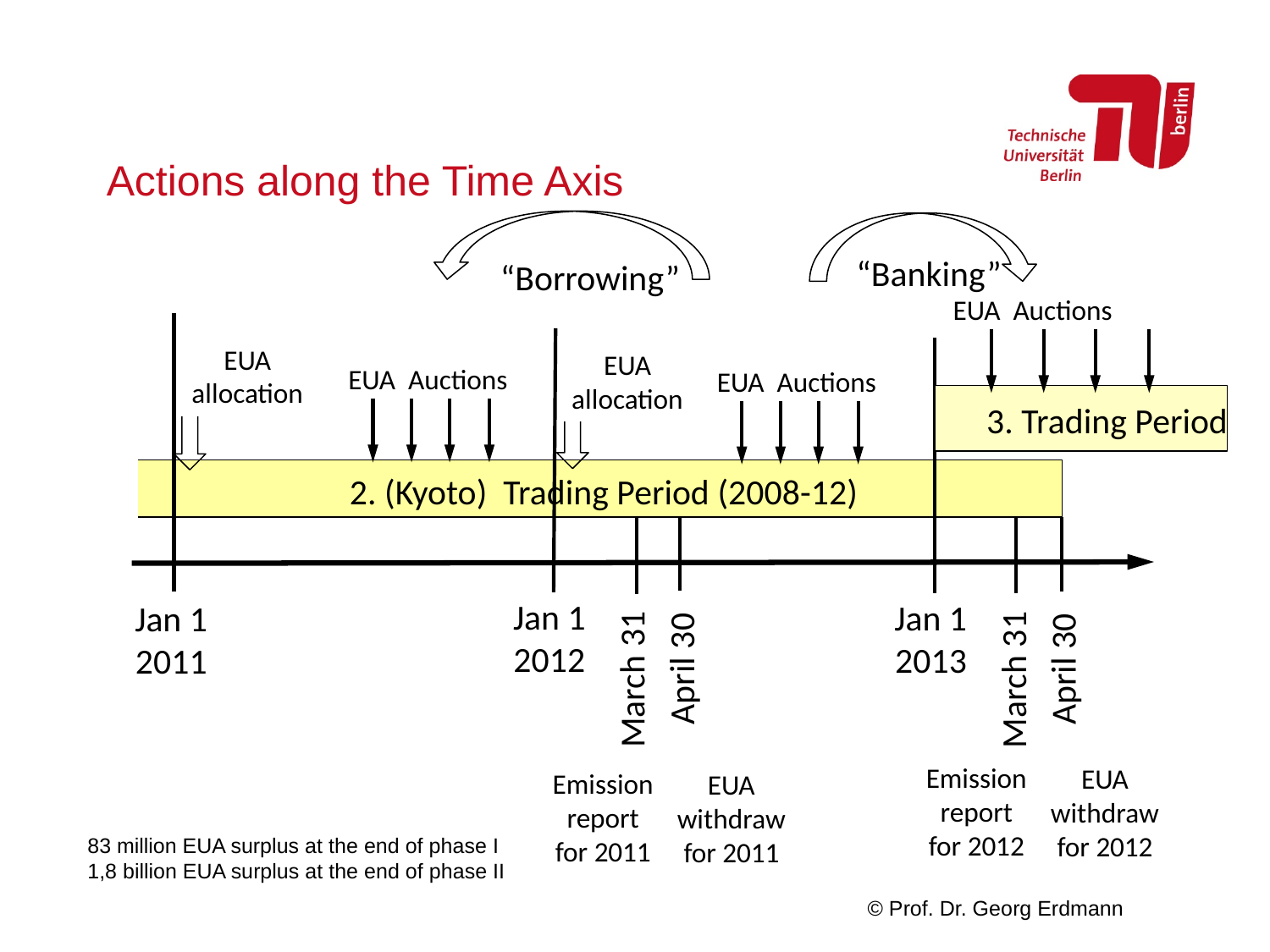

Actions along the Time Axis

“Borrowing”

“Banking”
EUA  Auctions
EUA
allocation
EUA
allocation
EUA  Auctions
EUA  Auctions

3. Trading Period

2. (Kyoto)  Trading Period (2008-12)
Jan 1
2012
Jan 1
2013
Jan 1
2011
April 30
April 30
March 31
March 31
Emission
report
for 2012
EUA
withdraw
for 2012
Emission
report
for 2011
EUA
withdraw
for 2011
83 million EUA surplus at the end of phase I
1,8 billion EUA surplus at the end of phase II
© Prof. Dr. Georg Erdmann